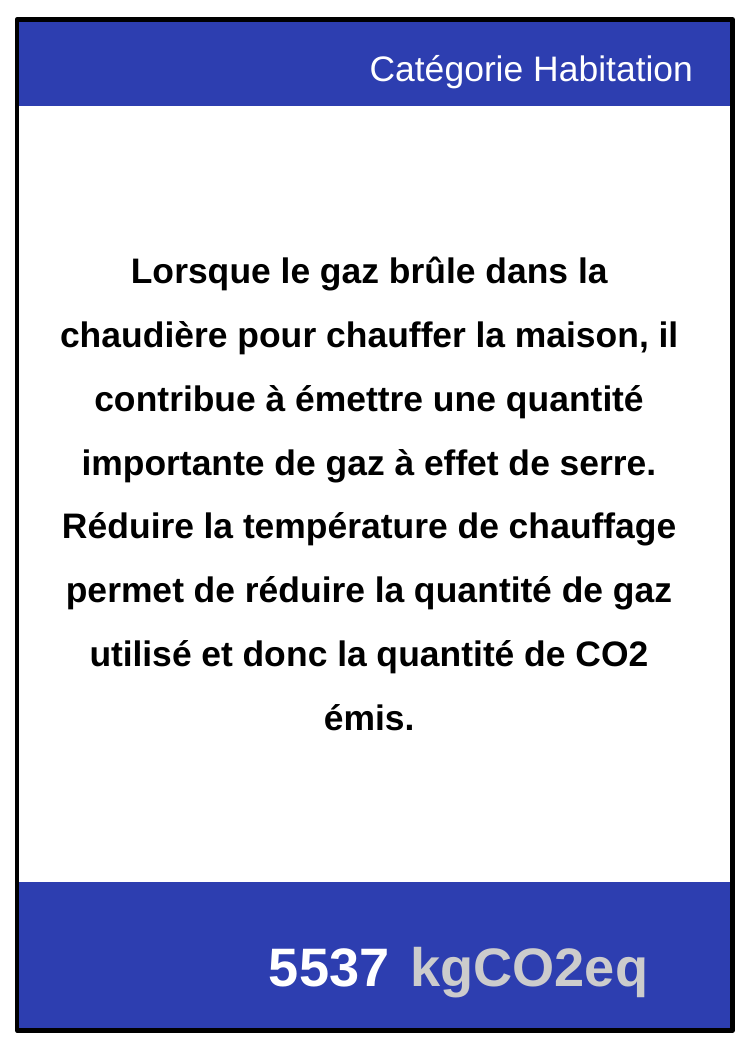

Catégorie Habitation

Lorsque le gaz brûle dans la chaudière pour chauffer la maison, il contribue à émettre une quantité importante de gaz à effet de serre. Réduire la température de chauffage permet de réduire la quantité de gaz utilisé et donc la quantité de CO2 émis.

5537
kgCO2eq